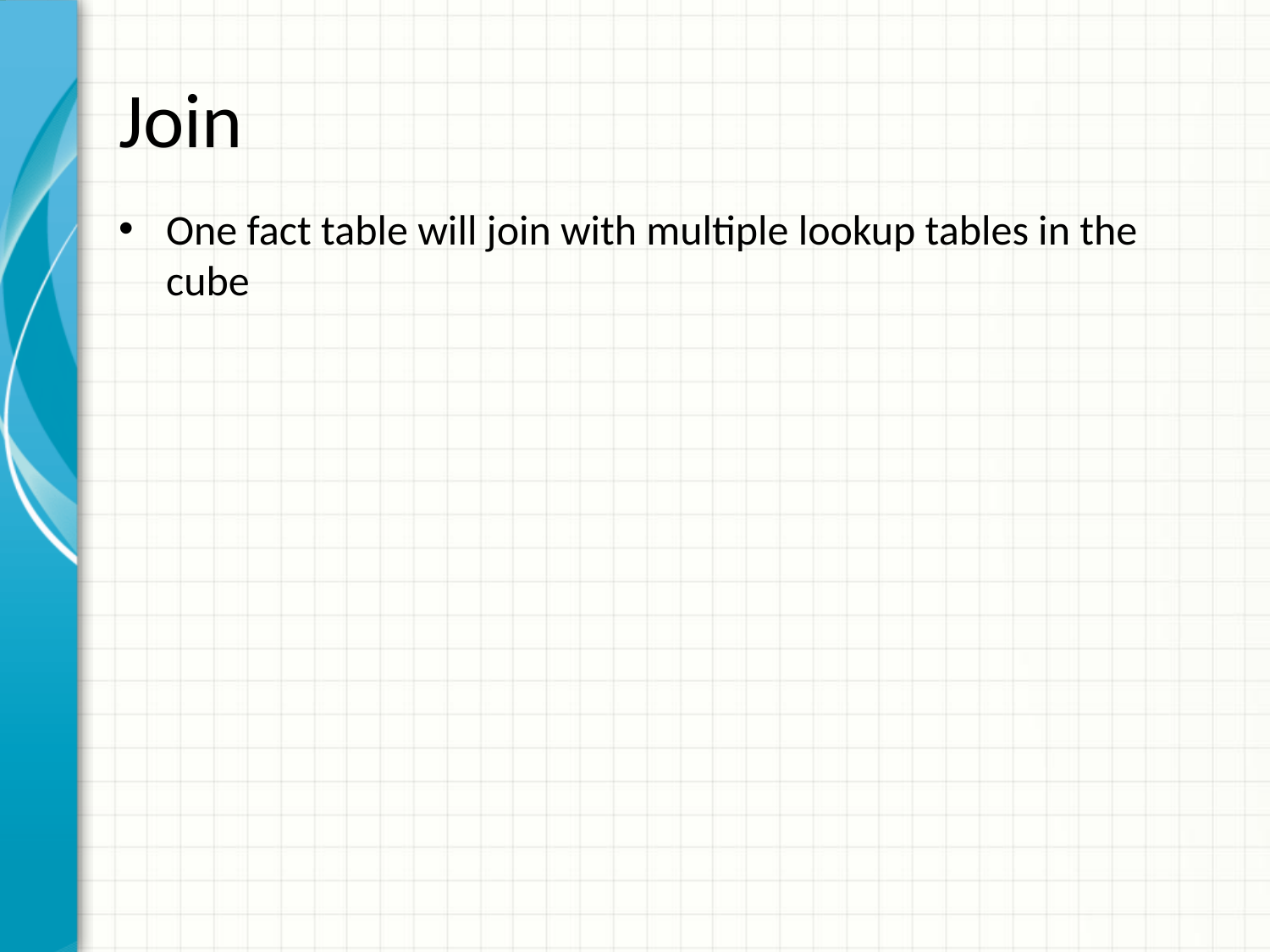

# Join
One fact table will join with multiple lookup tables in the cube